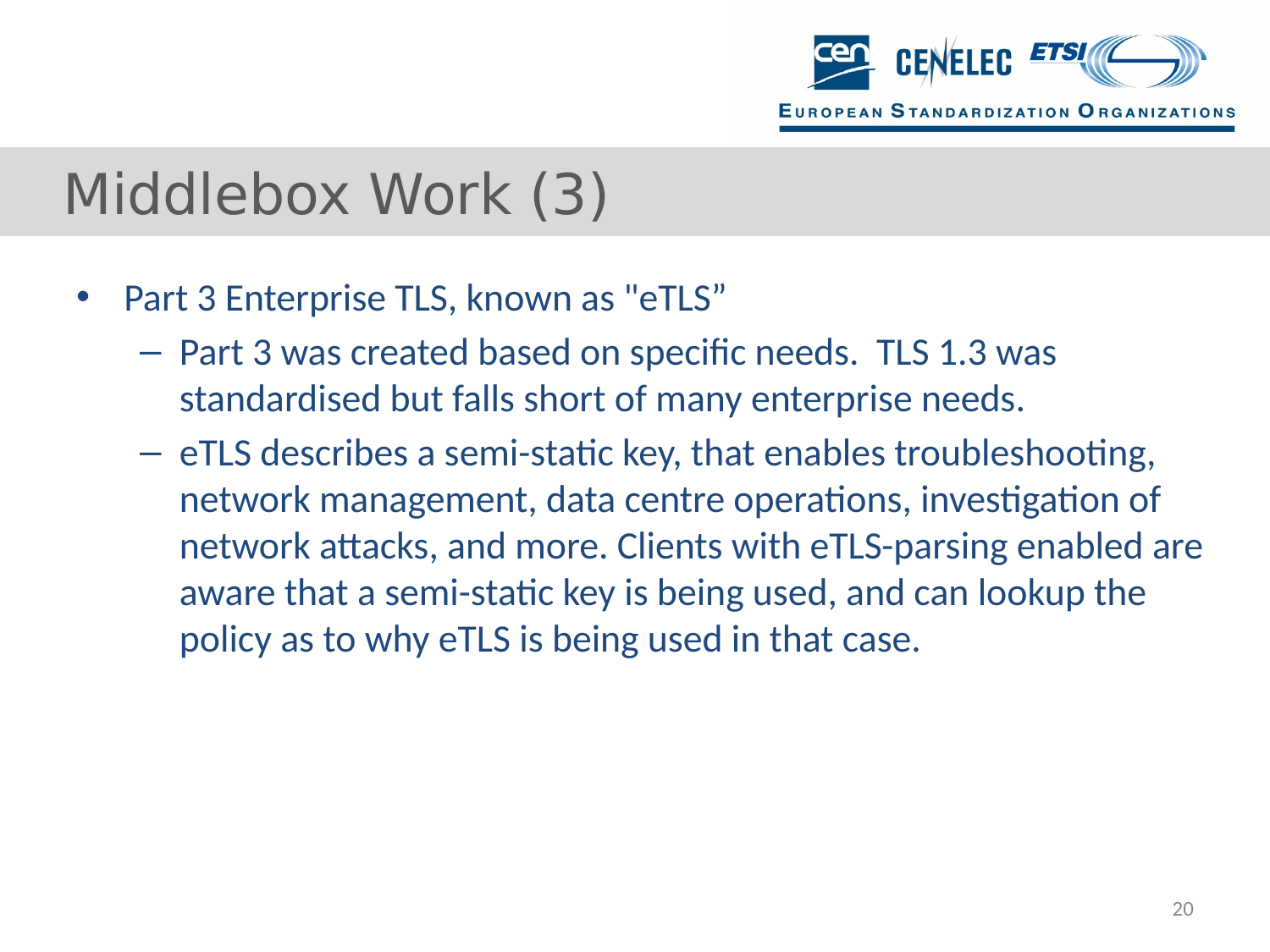

# Middlebox Work (3)
Part 3 Enterprise TLS, known as "eTLS”
Part 3 was created based on specific needs.  TLS 1.3 was standardised but falls short of many enterprise needs.
eTLS describes a semi-static key, that enables troubleshooting, network management, data centre operations, investigation of network attacks, and more. Clients with eTLS-parsing enabled are aware that a semi-static key is being used, and can lookup the policy as to why eTLS is being used in that case.

20